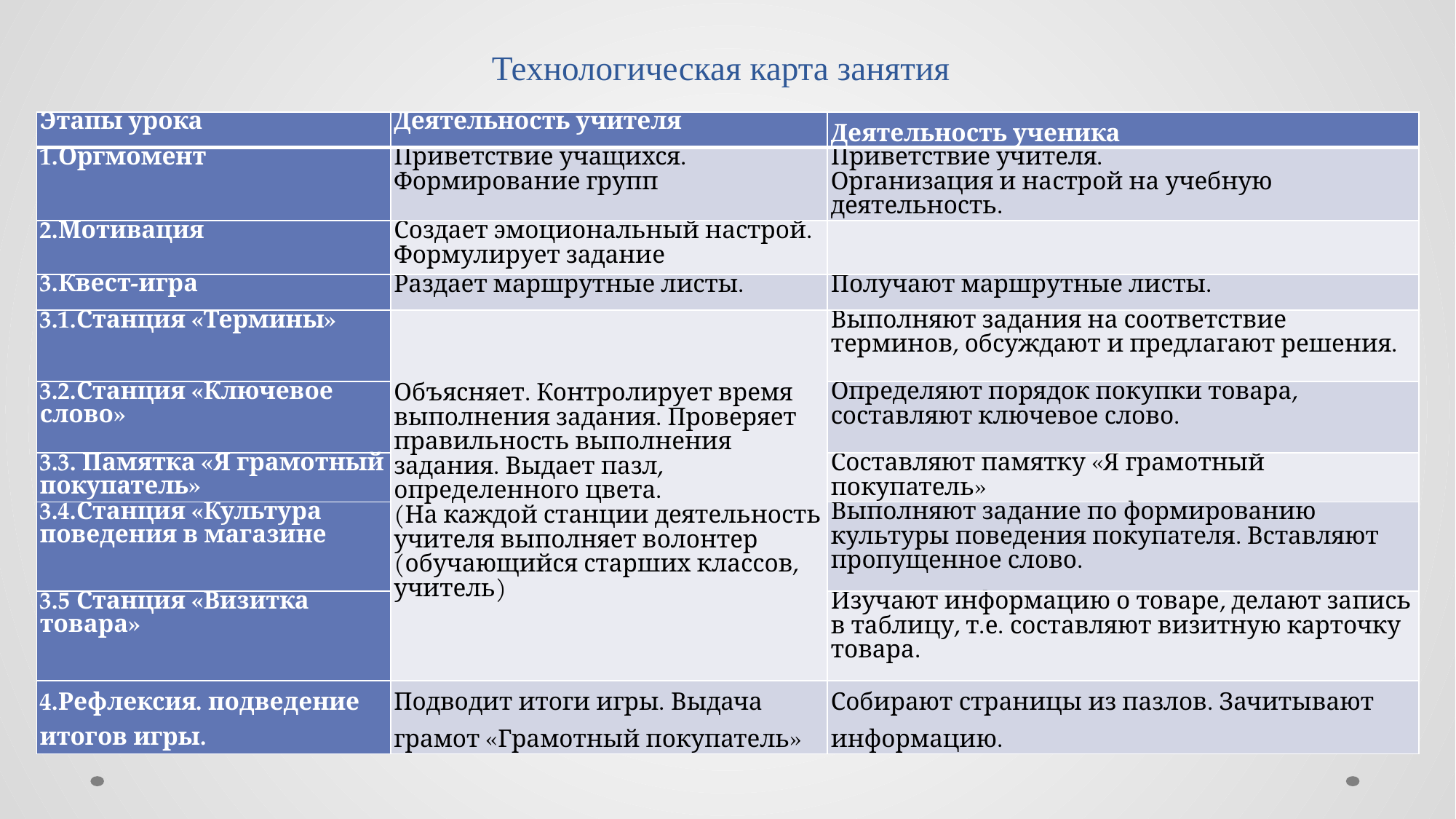

# Технологическая карта занятия
| Этапы урока | Деятельность учителя | Деятельность ученика |
| --- | --- | --- |
| 1.Оргмомент | Приветствие учащихся. Формирование групп | Приветствие учителя. Организация и настрой на учебную деятельность. |
| 2.Мотивация | Создает эмоциональный настрой. Формулирует задание |  |
| 3.Квест-игра | Раздает маршрутные листы. | Получают маршрутные листы. |
| 3.1.Станция «Термины» | Объясняет. Контролирует время выполнения задания. Проверяет правильность выполнения задания. Выдает пазл, определенного цвета. (На каждой станции деятельность учителя выполняет волонтер (обучающийся старших классов, учитель) | Выполняют задания на соответствие терминов, обсуждают и предлагают решения. |
| 3.2.Станция «Ключевое слово» |  | Определяют порядок покупки товара, составляют ключевое слово. |
| 3.3. Памятка «Я грамотный покупатель» |  | Составляют памятку «Я грамотный покупатель» |
| 3.4.Станция «Культура поведения в магазине |  | Выполняют задание по формированию культуры поведения покупателя. Вставляют пропущенное слово. |
| 3.5 Станция «Визитка товара» |  | Изучают информацию о товаре, делают запись в таблицу, т.е. составляют визитную карточку товара. |
| 4.Рефлексия. подведение итогов игры. | Подводит итоги игры. Выдача грамот «Грамотный покупатель» | Собирают страницы из пазлов. Зачитывают информацию. |